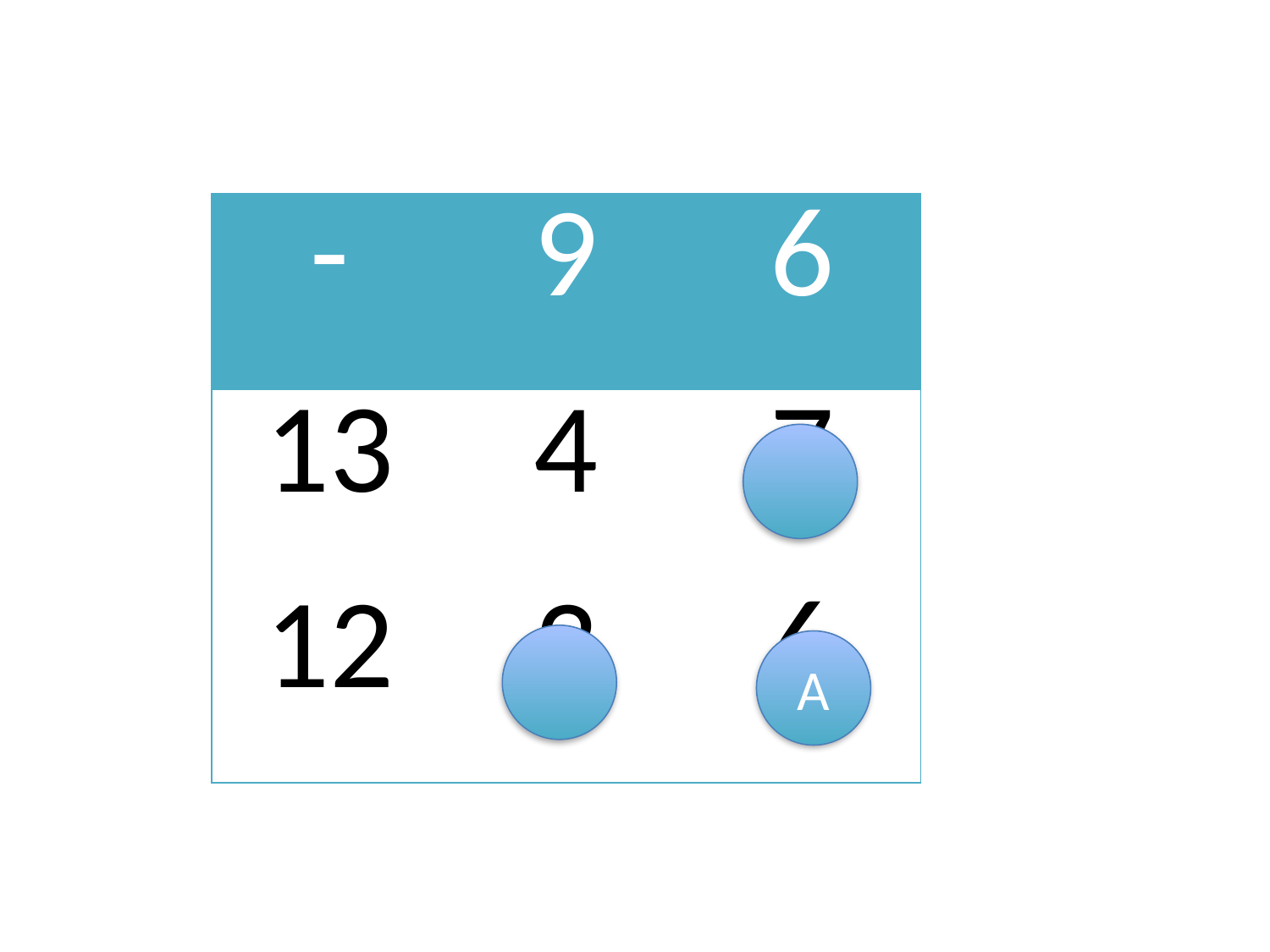

| - | 9 | 6 |
| --- | --- | --- |
| 13 | 4 | 7 |
| 12 | 3 | 6 |

A